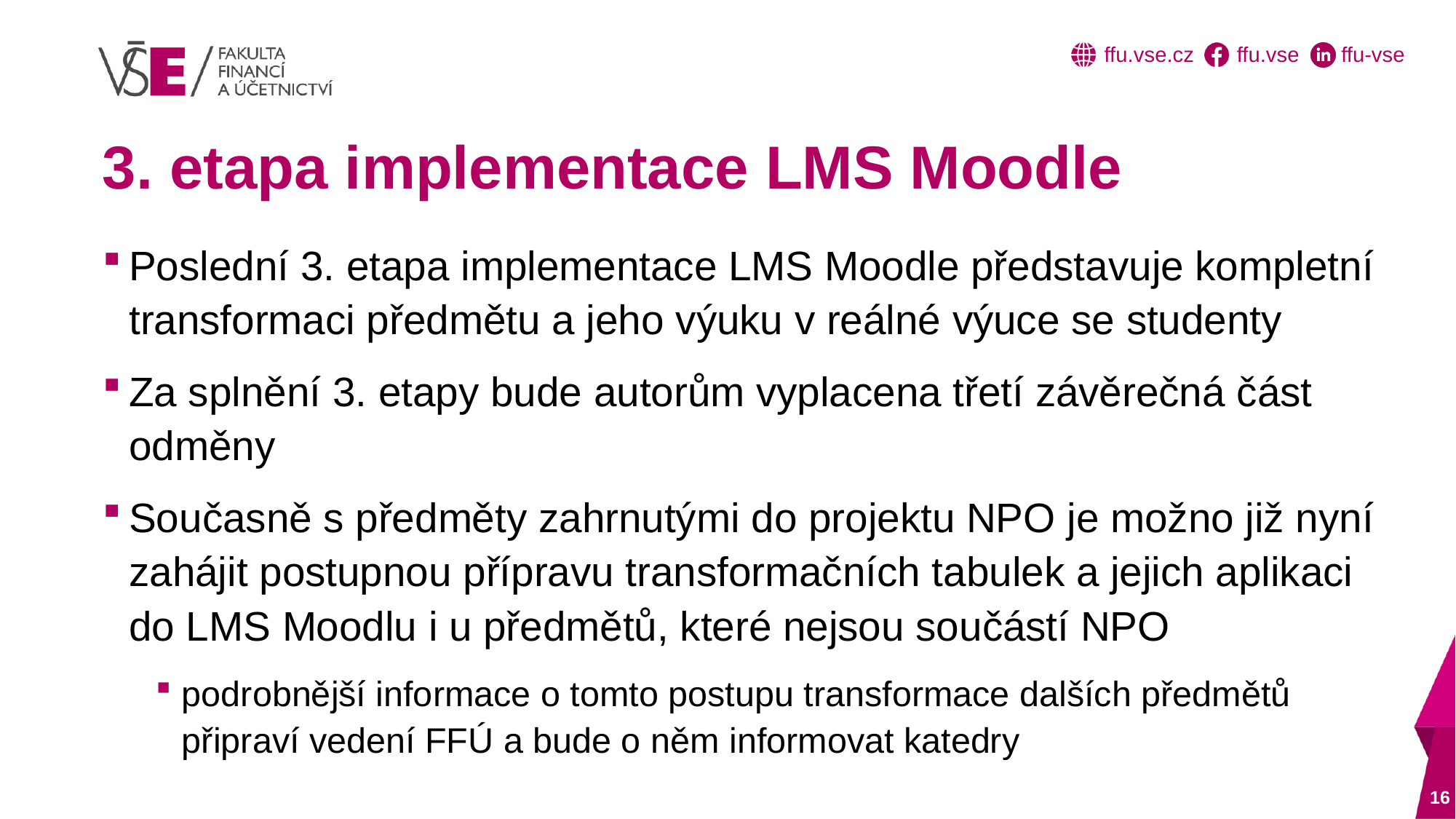

# 3. etapa implementace LMS Moodle
Poslední 3. etapa implementace LMS Moodle představuje kompletní transformaci předmětu a jeho výuku v reálné výuce se studenty
Za splnění 3. etapy bude autorům vyplacena třetí závěrečná část odměny
Současně s předměty zahrnutými do projektu NPO je možno již nyní zahájit postupnou přípravu transformačních tabulek a jejich aplikaci do LMS Moodlu i u předmětů, které nejsou součástí NPO
podrobnější informace o tomto postupu transformace dalších předmětů připraví vedení FFÚ a bude o něm informovat katedry